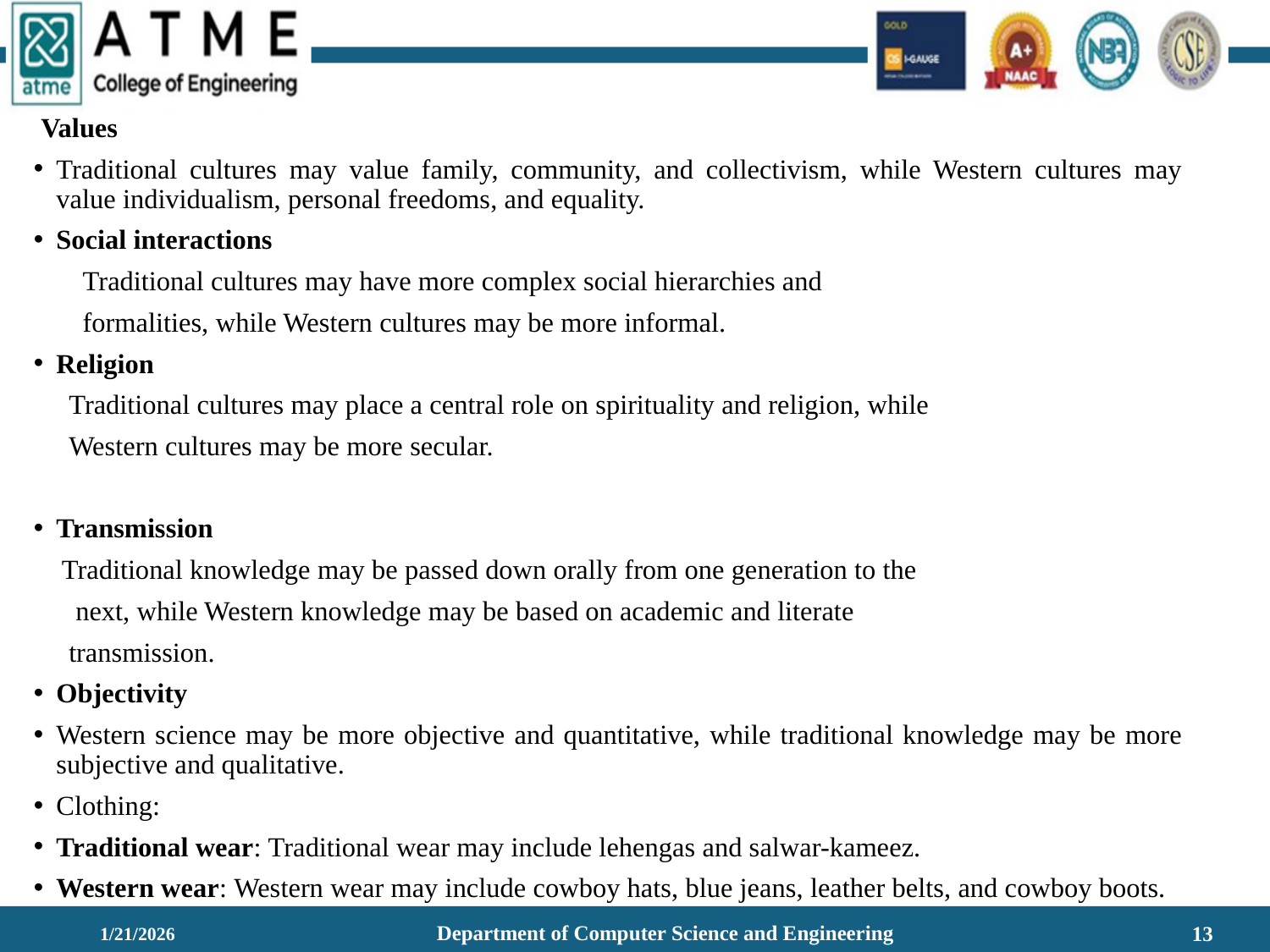

Values
Traditional cultures may value family, community, and collectivism, while Western cultures may value individualism, personal freedoms, and equality.
Social interactions
       Traditional cultures may have more complex social hierarchies and
       formalities, while Western cultures may be more informal.
Religion
     Traditional cultures may place a central role on spirituality and religion, while
     Western cultures may be more secular.

Transmission
    Traditional knowledge may be passed down orally from one generation to the
      next, while Western knowledge may be based on academic and literate
     transmission.
Objectivity
Western science may be more objective and quantitative, while traditional knowledge may be more subjective and qualitative.
Clothing:
Traditional wear: Traditional wear may include lehengas and salwar-kameez.
Western wear: Western wear may include cowboy hats, blue jeans, leather belts, and cowboy boots.

Department of Computer Science and Engineering
1/21/2026
13